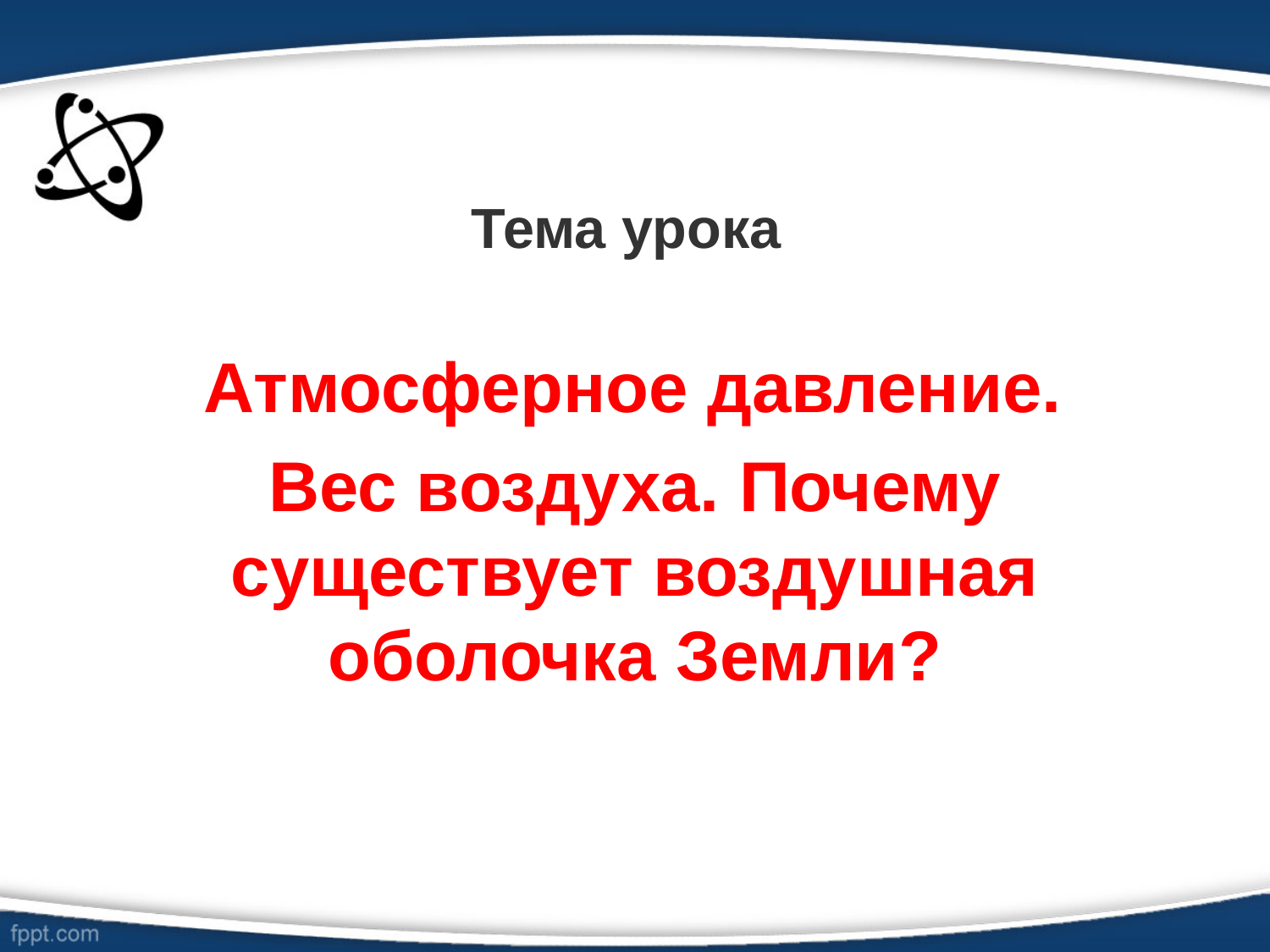

# Тема урока
 Атмосферное давление.
Вес воздуха. Почему существует воздушная оболочка Земли?